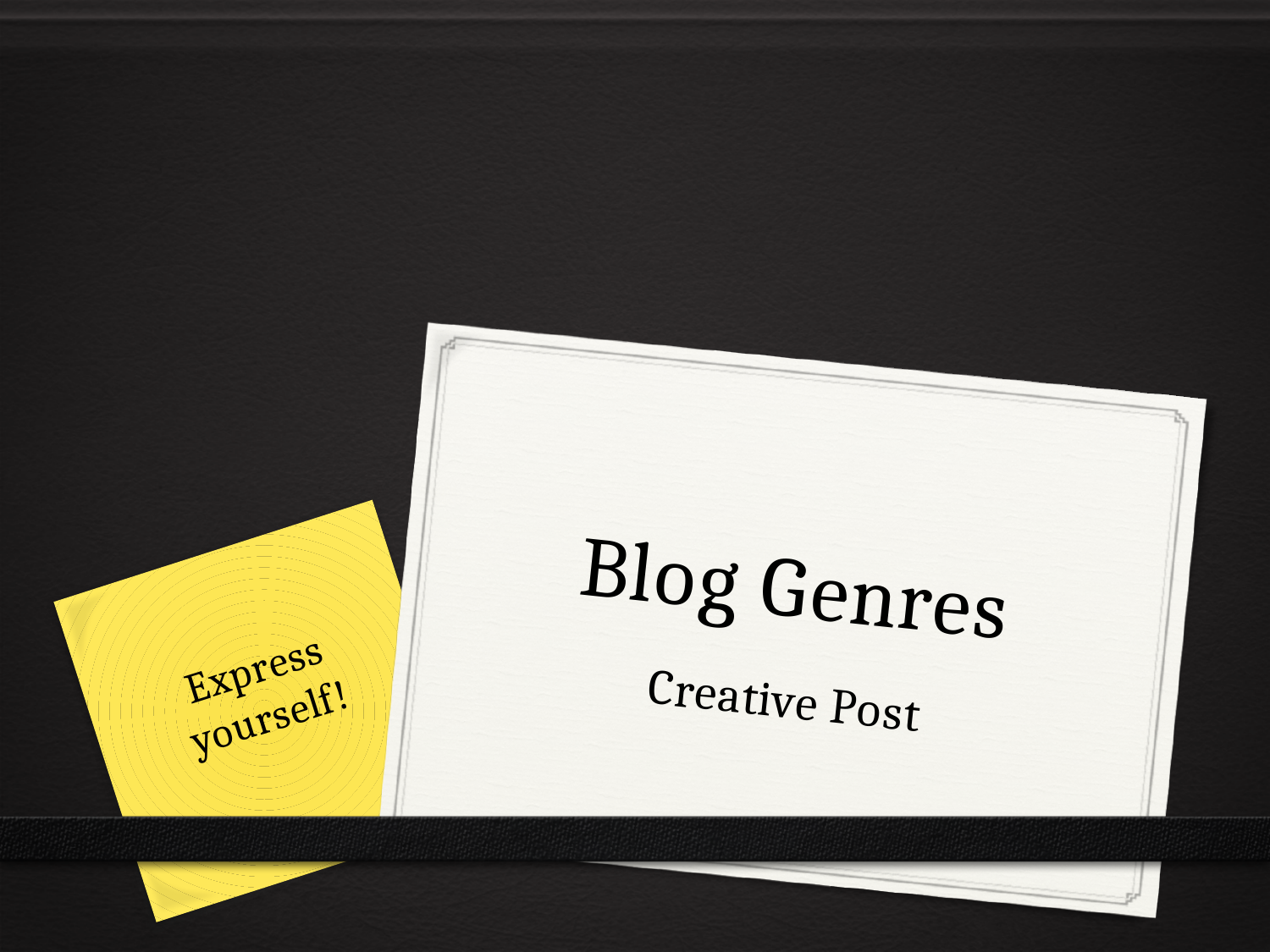

# Blog Genres
Express yourself!
Creative Post